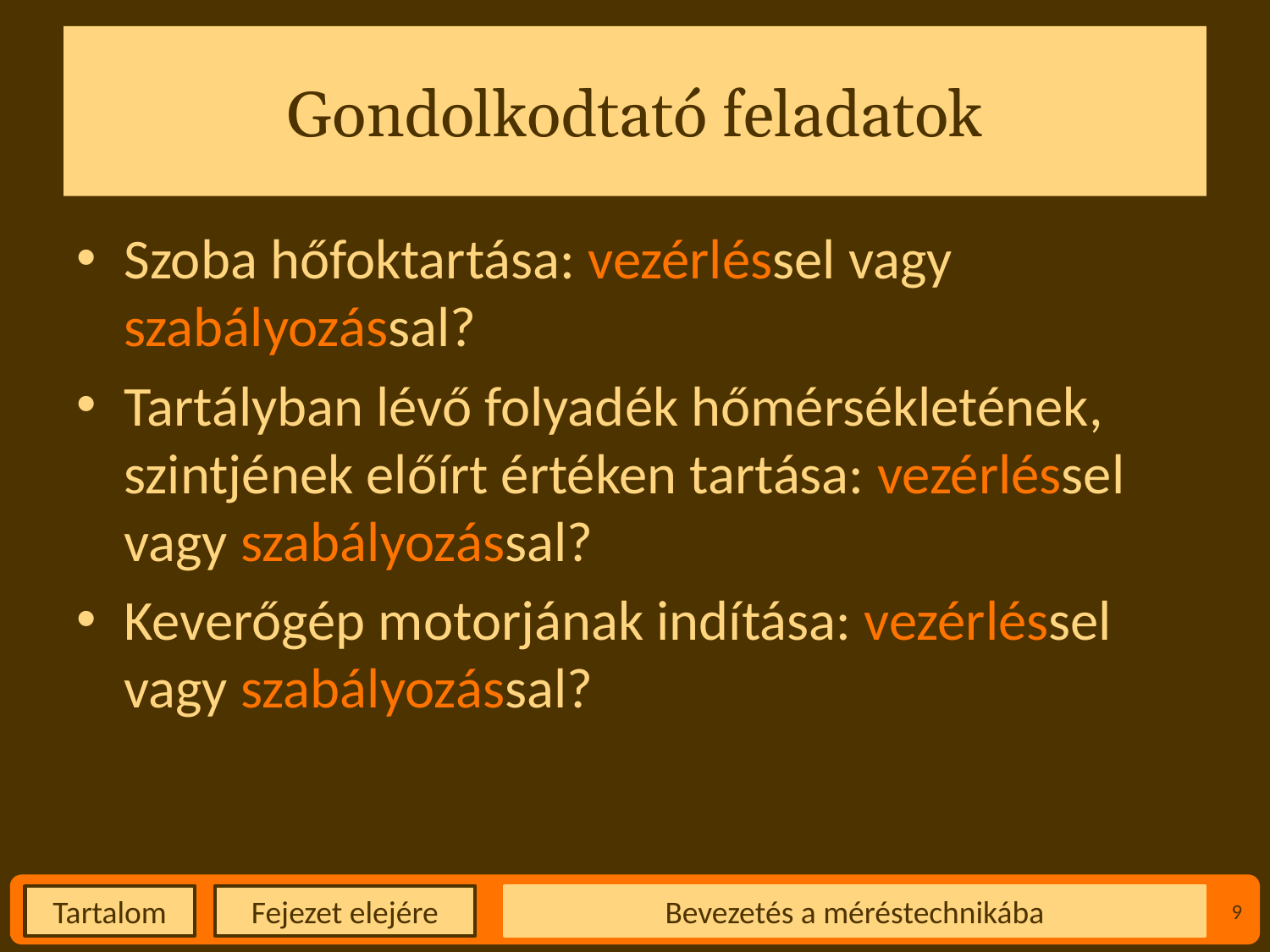

# Gondolkodtató feladatok
Szoba hőfoktartása: vezérléssel vagy szabályozással?
Tartályban lévő folyadék hőmérsékletének, szintjének előírt értéken tartása: vezérléssel vagy szabályozással?
Keverőgép motorjának indítása: vezérléssel vagy szabályozással?
Bevezetés a méréstechnikába
9
Fejezet elejére